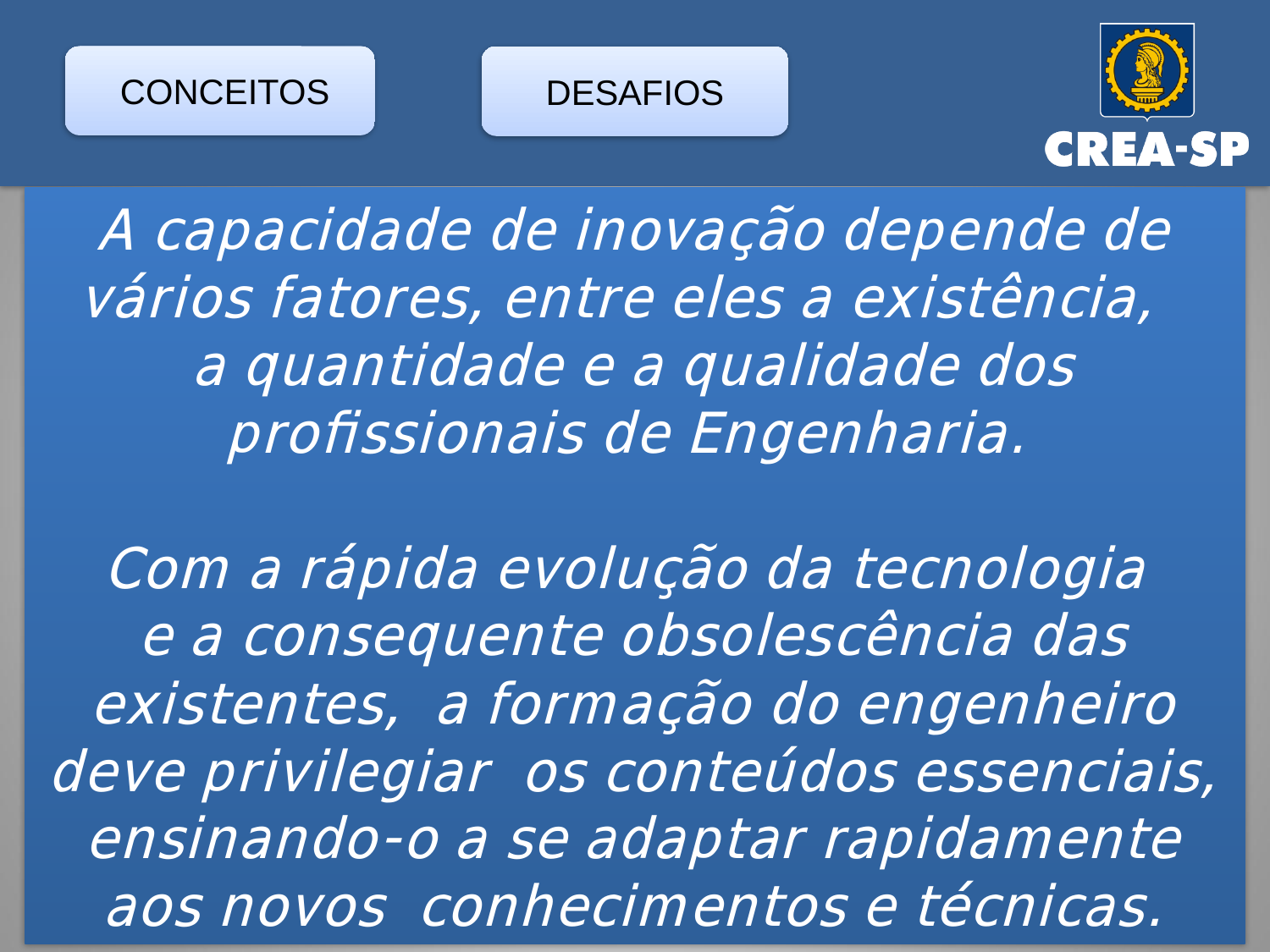

CONCEITOS
DESAFIOS
A capacidade de inovação depende de vários fatores, entre eles a existência,
a quantidade e a qualidade dos profissionais de Engenharia.

Com a rápida evolução da tecnologia
e a consequente obsolescência das existentes,  a formação do engenheiro deve privilegiar  os conteúdos essenciais, ensinando-o a se adaptar rapidamente aos novos  conhecimentos e técnicas.